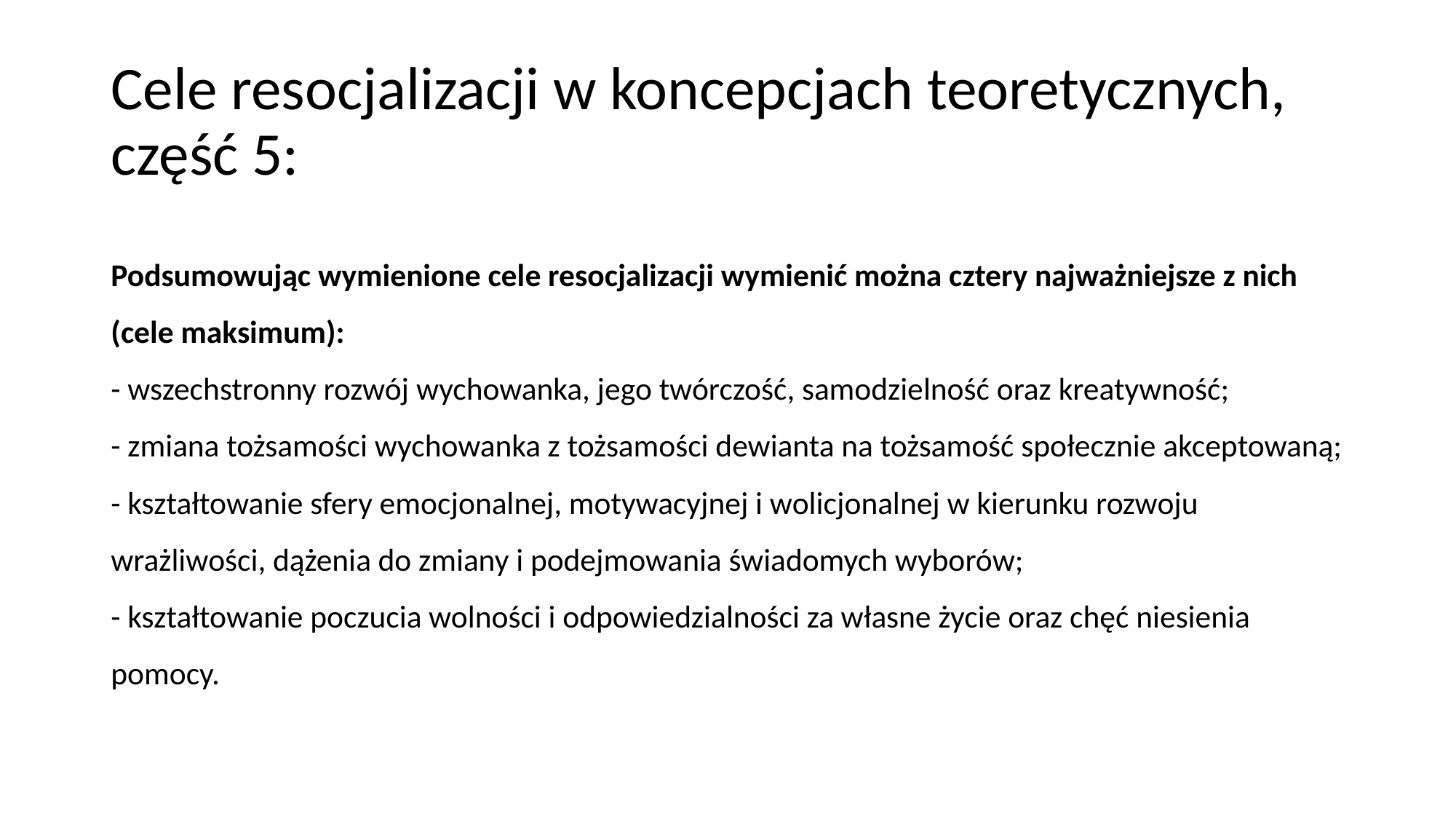

# Cele resocjalizacji w koncepcjach teoretycznych, część 5:
Podsumowując wymienione cele resocjalizacji wymienić można cztery najważniejsze z nich (cele maksimum):
- wszechstronny rozwój wychowanka, jego twórczość, samodzielność oraz kreatywność;
- zmiana tożsamości wychowanka z tożsamości dewianta na tożsamość społecznie akceptowaną;
- kształtowanie sfery emocjonalnej, motywacyjnej i wolicjonalnej w kierunku rozwoju wrażliwości, dążenia do zmiany i podejmowania świadomych wyborów;
- kształtowanie poczucia wolności i odpowiedzialności za własne życie oraz chęć niesienia pomocy.